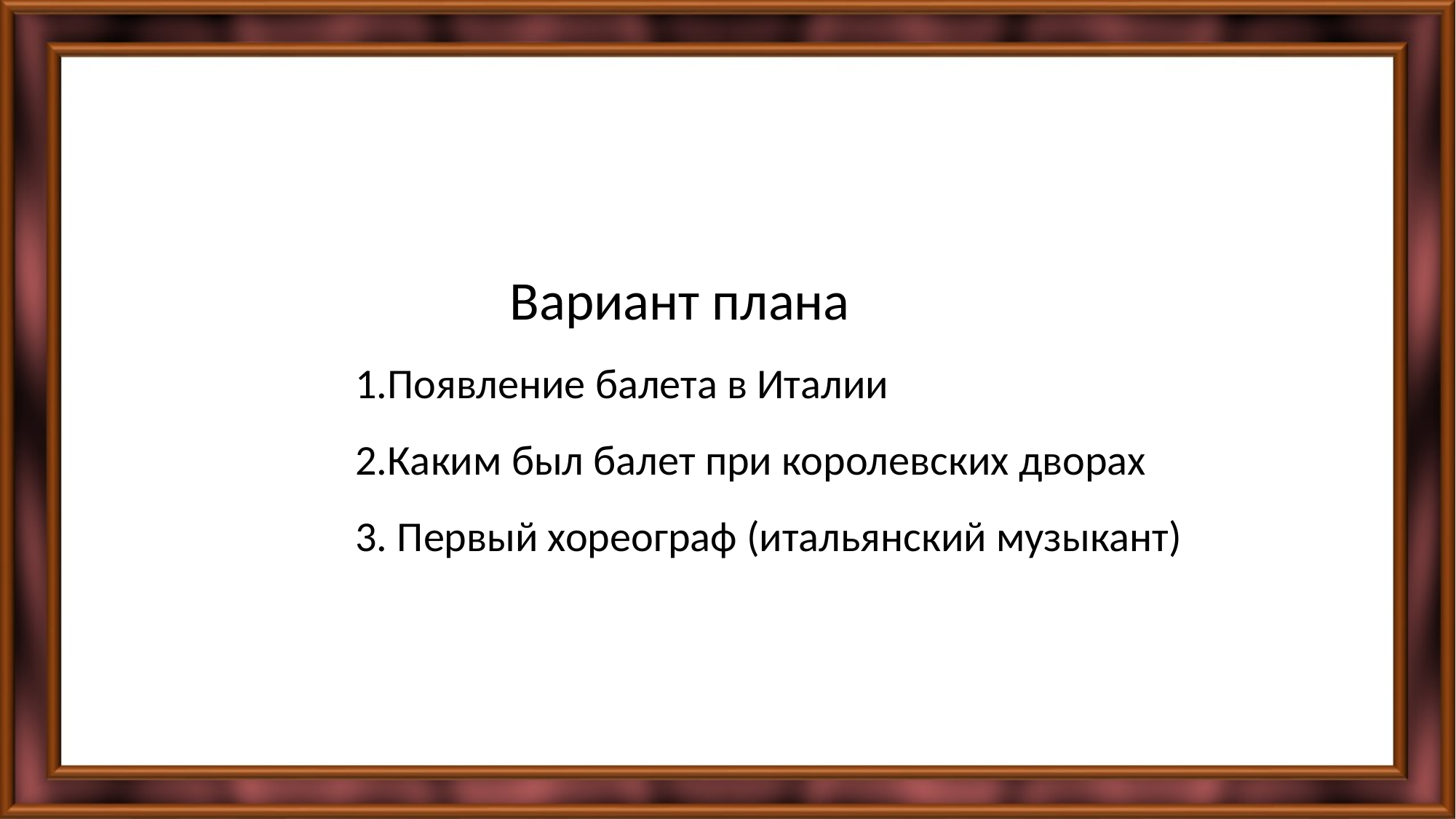

Вариант плана
                                1.Появление балета в Италии
                                2.Каким был балет при королевских дворах
                                3. Первый хореограф (итальянский музыкант)